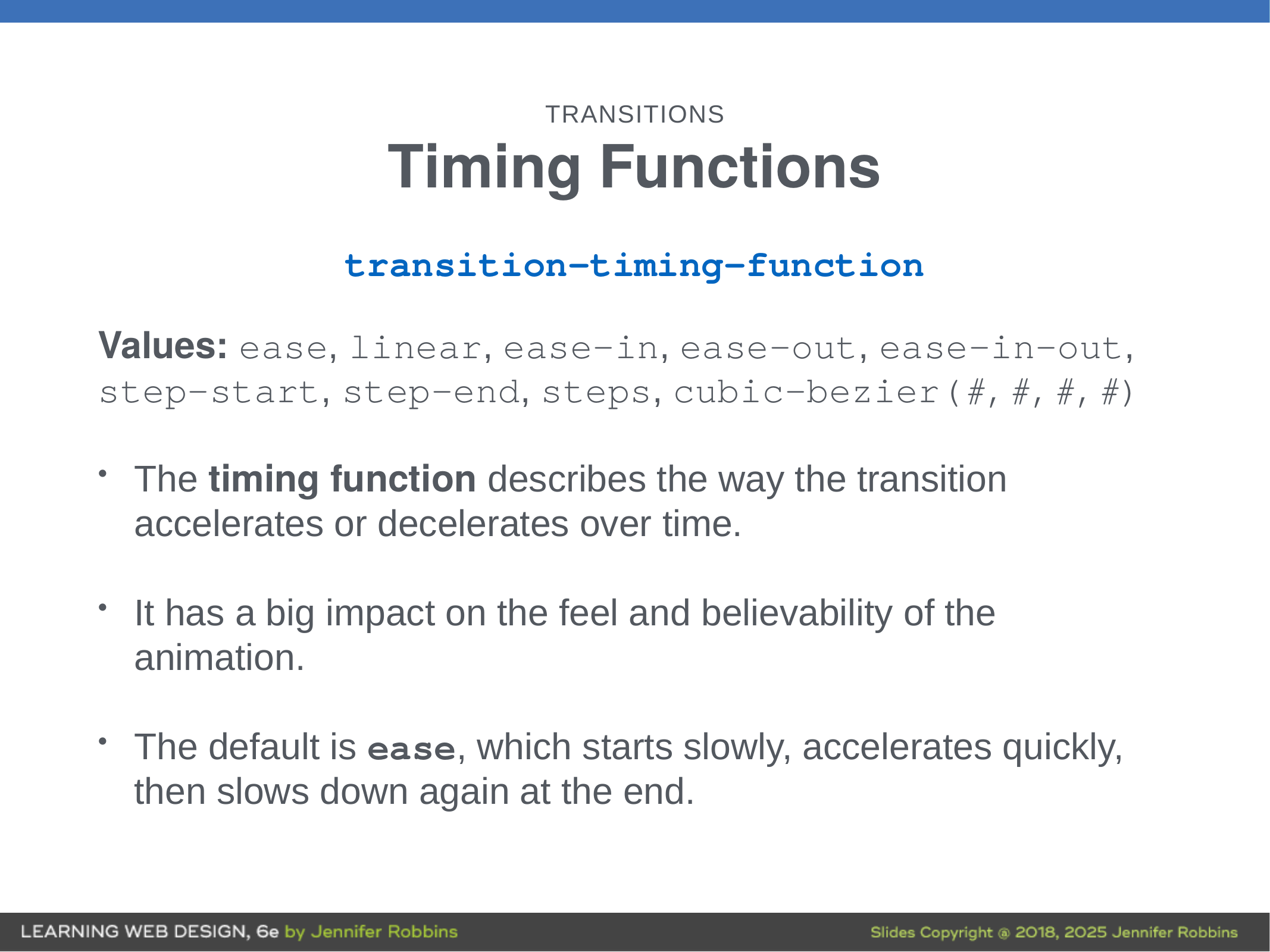

# TRANSITIONS
Timing Functions
transition-timing-function
Values: ease, linear, ease-in, ease-out, ease-in-out, step-start, step-end, steps, cubic-bezier(#,#,#,#)
The timing function describes the way the transition accelerates or decelerates over time.
It has a big impact on the feel and believability of the animation.
The default is ease, which starts slowly, accelerates quickly, then slows down again at the end.